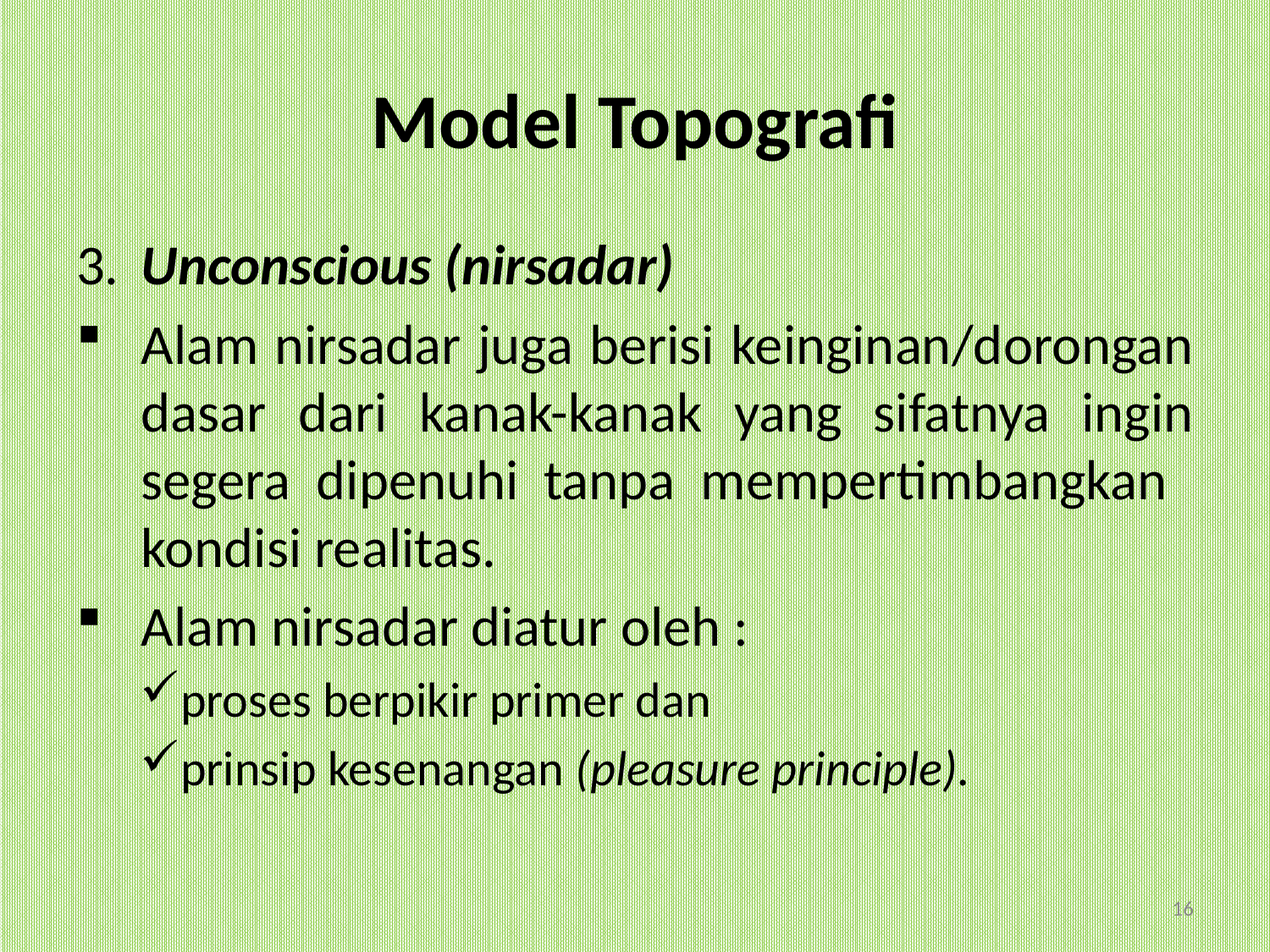

# Model Topografi
3.	Unconscious (nirsadar)
Alam nirsadar juga berisi keinginan/dorongan dasar dari kanak-kanak yang sifatnya ingin segera dipenuhi tanpa mempertimbangkan  kondisi realitas.
Alam nirsadar diatur oleh :
proses berpikir primer dan
prinsip kesenangan (pleasure principle).
16